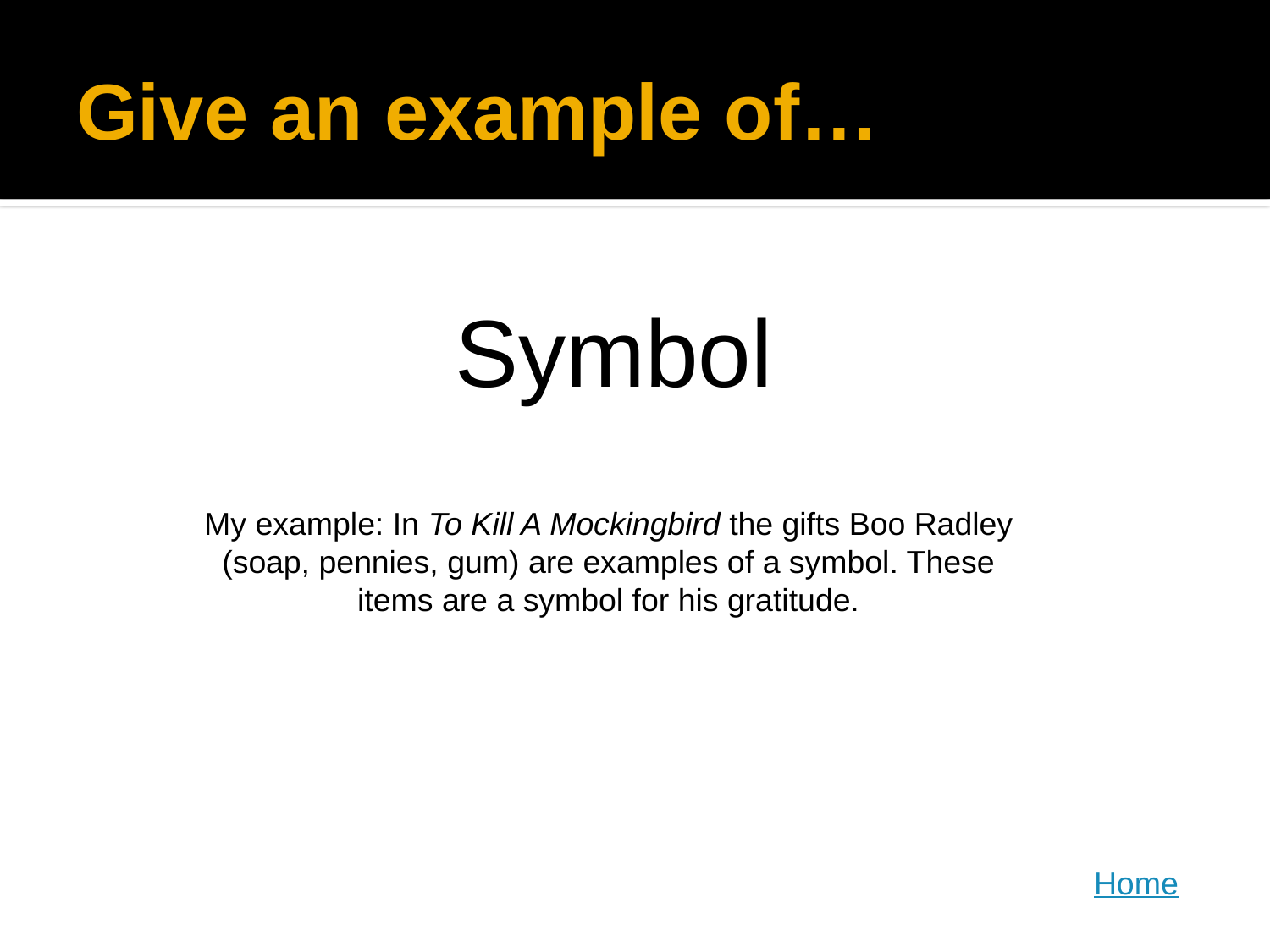

# Give an example of…
Symbol
My example: In To Kill A Mockingbird the gifts Boo Radley (soap, pennies, gum) are examples of a symbol. These items are a symbol for his gratitude.
Home